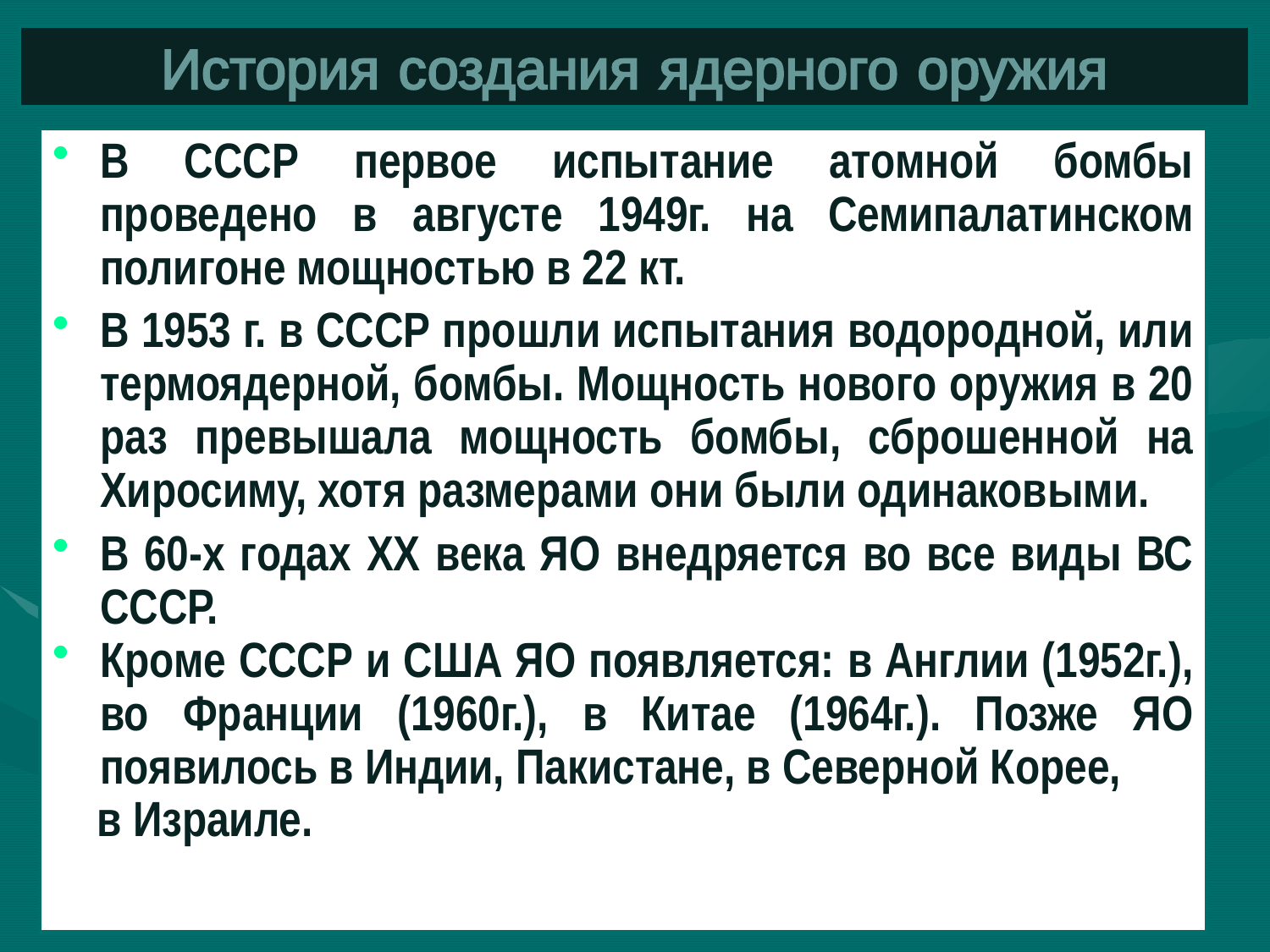

История создания ядерного оружия
В СССР первое испытание атомной бомбы проведено в августе 1949г. на Семипалатинском полигоне мощностью в 22 кт.
В 1953 г. в СССР прошли испытания водородной, или термоядерной, бомбы. Мощность нового оружия в 20 раз превышала мощность бомбы, сброшенной на Хиросиму, хотя размерами они были одинаковыми.
В 60-х годах XX века ЯО внедряется во все виды ВС СССР.
Кроме СССР и США ЯО появляется: в Англии (1952г.), во Франции (1960г.), в Китае (1964г.). Позже ЯО появилось в Индии, Пакистане, в Северной Корее,
    в Израиле.